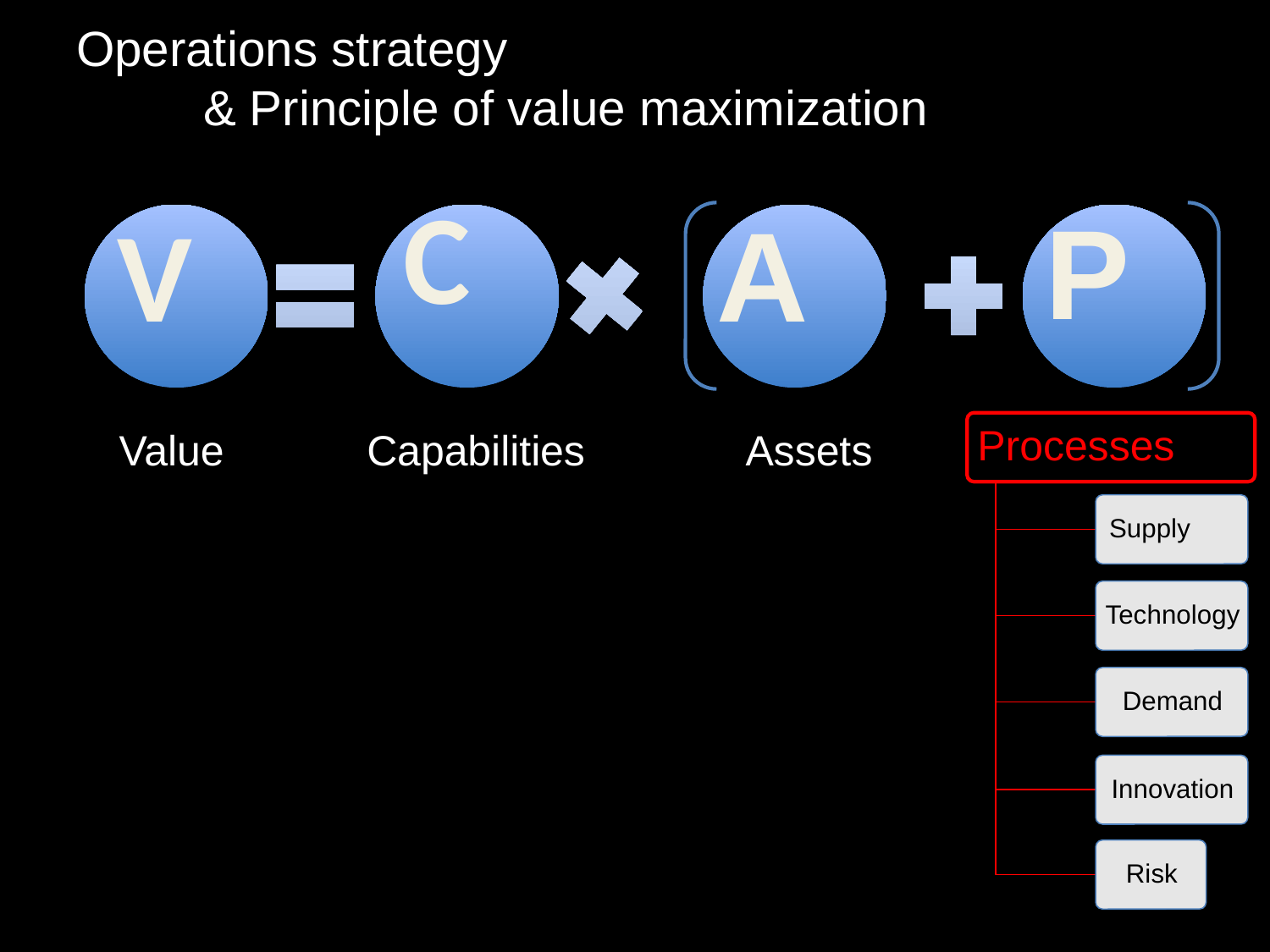

# Operations strategy & Principle of value maximization

A
C
P
V

Processes
Supply
Technology
Demand
Innovation
Risk
Value
Capabilities
Assets